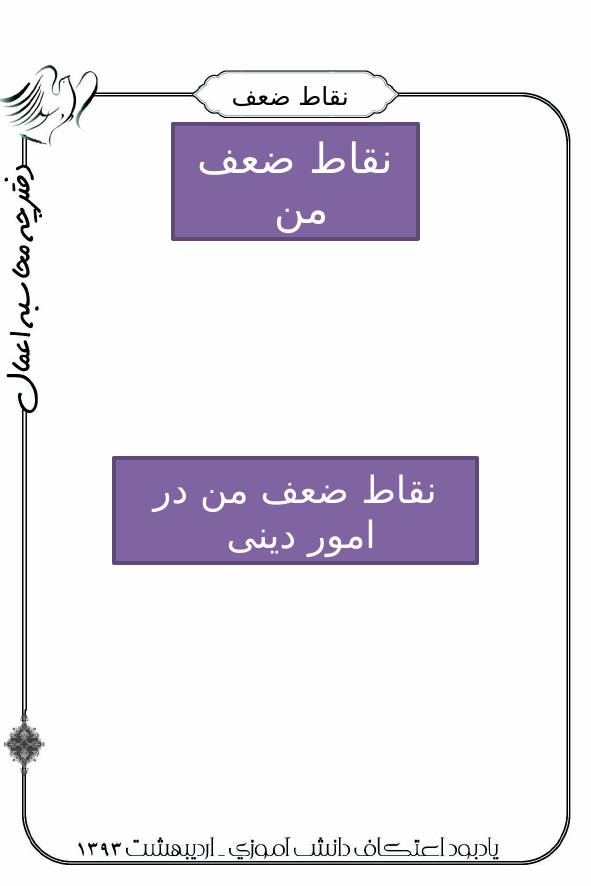

# نقاط ضعف
نقاط ضعف من
نقاط ضعف من در امور دینی